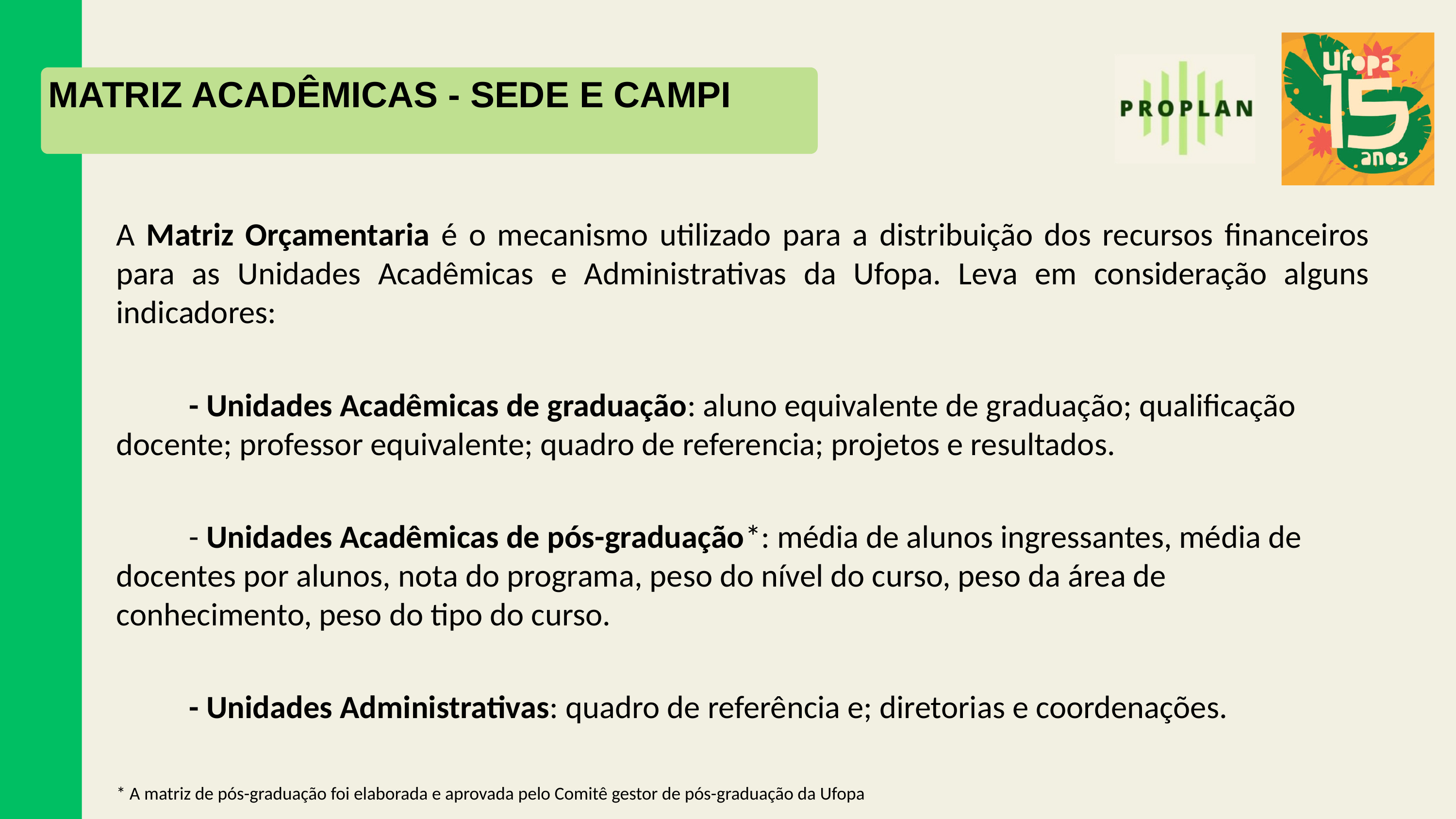

MATRIZ ACADÊMICAS - SEDE E CAMPI

A Matriz Orçamentaria é o mecanismo utilizado para a distribuição dos recursos financeiros para as Unidades Acadêmicas e Administrativas da Ufopa. Leva em consideração alguns indicadores:

	- Unidades Acadêmicas de graduação: aluno equivalente de graduação; qualificação docente; professor equivalente; quadro de referencia; projetos e resultados.

 	- Unidades Acadêmicas de pós-graduação*: média de alunos ingressantes, média de docentes por alunos, nota do programa, peso do nível do curso, peso da área de conhecimento, peso do tipo do curso.

	- Unidades Administrativas: quadro de referência e; diretorias e coordenações.
* A matriz de pós-graduação foi elaborada e aprovada pelo Comitê gestor de pós-graduação da Ufopa